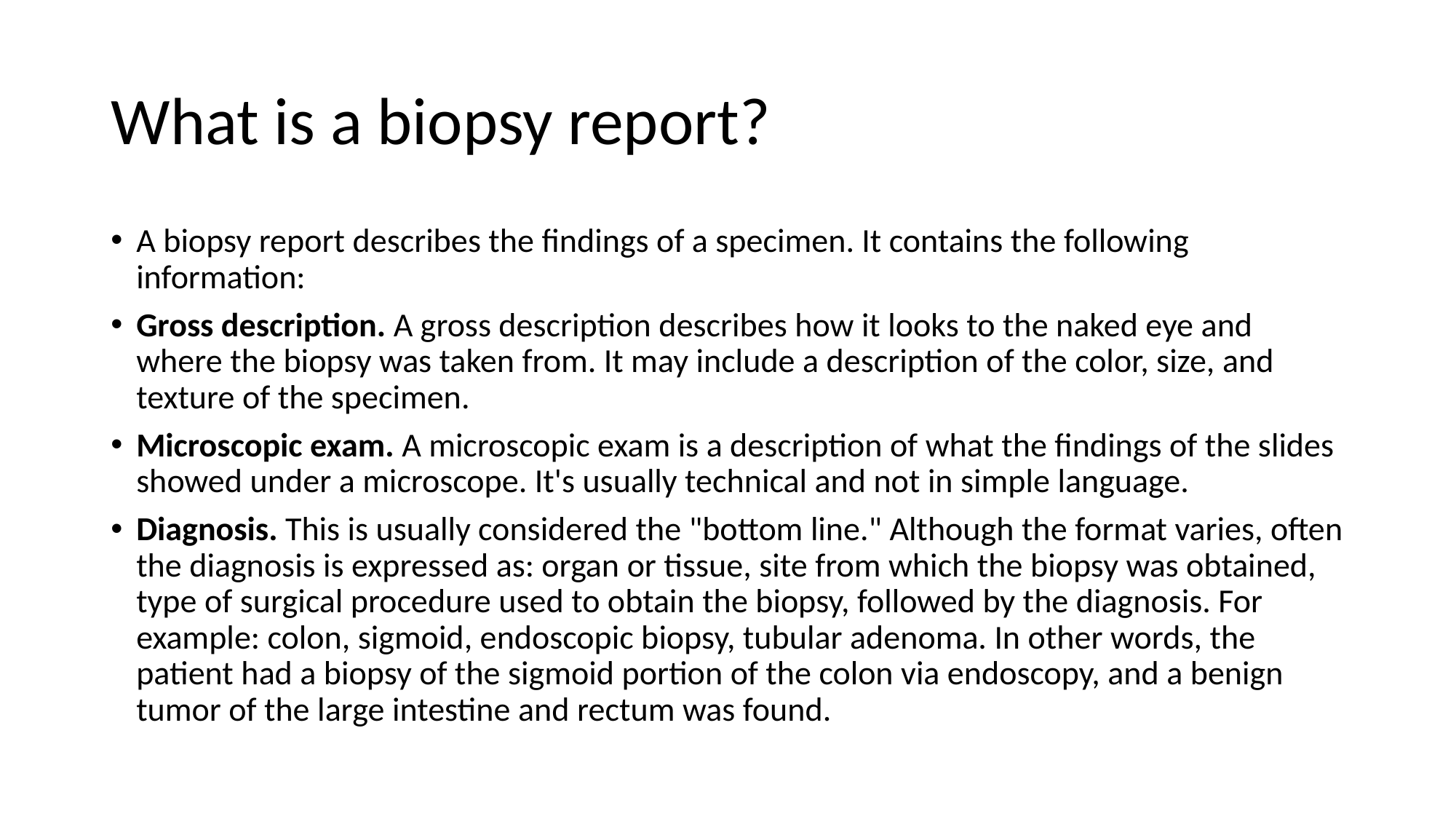

# What is a biopsy report?
A biopsy report describes the findings of a specimen. It contains the following information:
Gross description. A gross description describes how it looks to the naked eye and where the biopsy was taken from. It may include a description of the color, size, and texture of the specimen.
Microscopic exam. A microscopic exam is a description of what the findings of the slides showed under a microscope. It's usually technical and not in simple language.
Diagnosis. This is usually considered the "bottom line." Although the format varies, often the diagnosis is expressed as: organ or tissue, site from which the biopsy was obtained, type of surgical procedure used to obtain the biopsy, followed by the diagnosis. For example: colon, sigmoid, endoscopic biopsy, tubular adenoma. In other words, the patient had a biopsy of the sigmoid portion of the colon via endoscopy, and a benign tumor of the large intestine and rectum was found.